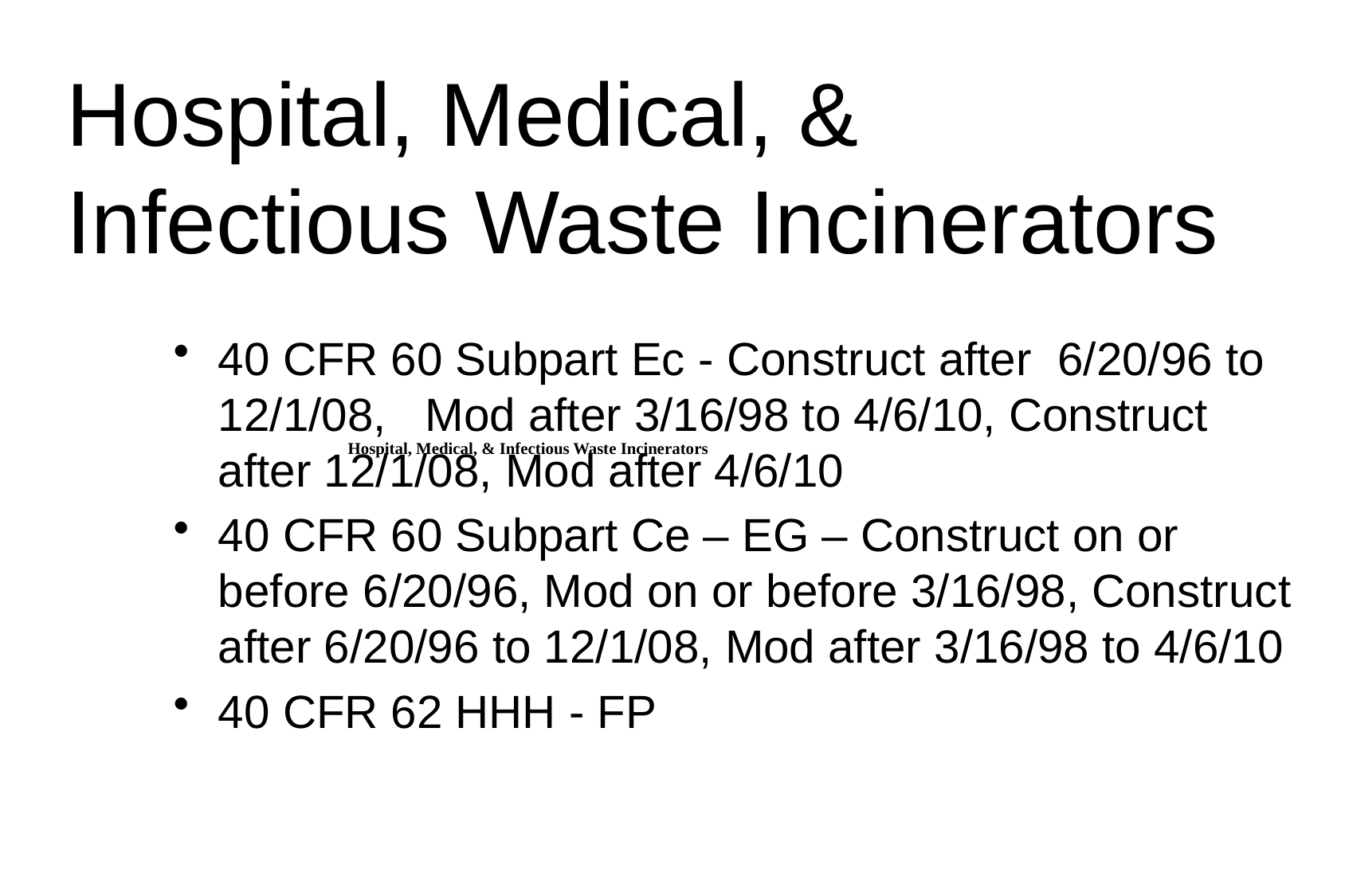

# Hospital, Medical, & Infectious Waste Incinerators

40 CFR 60 Subpart Ec - Construct after  6/20/96 to 12/1/08,   Mod after 3/16/98 to 4/6/10, Construct after 12/1/08, Mod after 4/6/10
40 CFR 60 Subpart Ce – EG – Construct on or before 6/20/96, Mod on or before 3/16/98, Construct after 6/20/96 to 12/1/08, Mod after 3/16/98 to 4/6/10
40 CFR 62 HHH - FP

Hospital, Medical, & Infectious Waste Incinerators